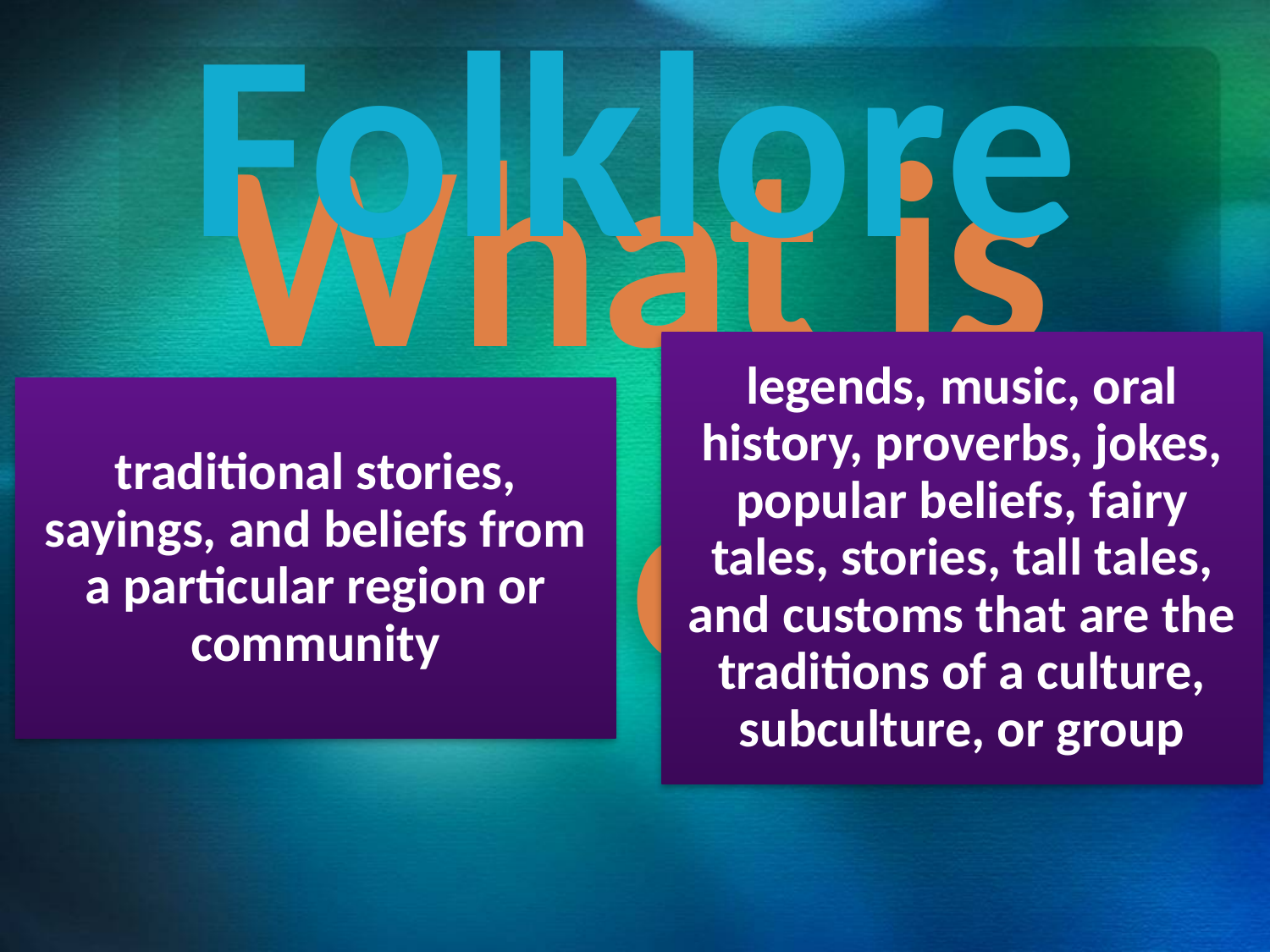

Folklore
What is folklore?
traditional stories, sayings, and beliefs from a particular region or community
legends, music, oral history, proverbs, jokes, popular beliefs, fairy tales, stories, tall tales, and customs that are the traditions of a culture, subculture, or group